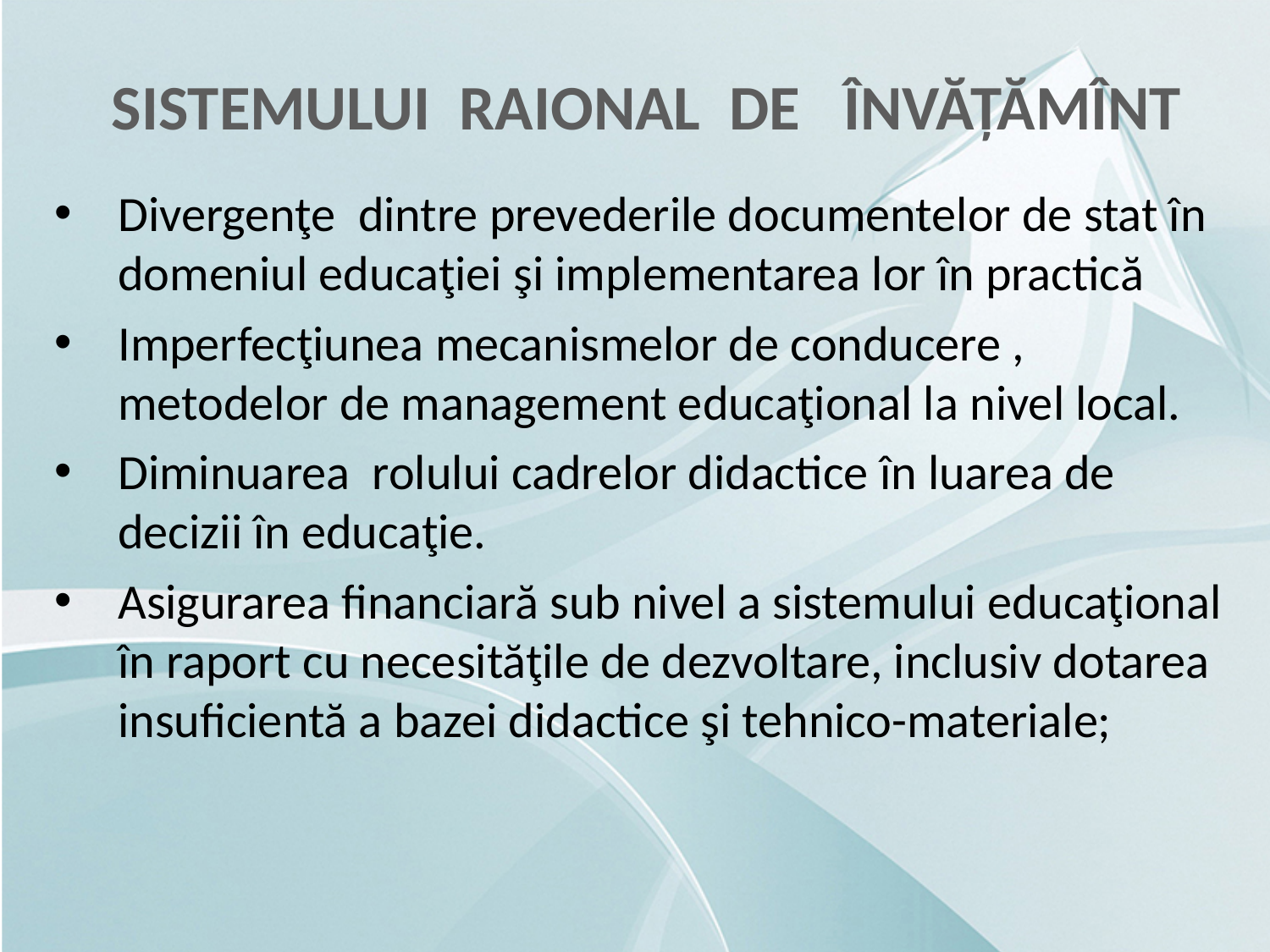

SISTEMULUI  RAIONAL  DE   ÎNVĂȚĂMÎNT
Divergenţe  dintre prevederile documentelor de stat în domeniul educaţiei şi implementarea lor în practică
Imperfecţiunea mecanismelor de conducere , metodelor de management educaţional la nivel local.
Diminuarea  rolului cadrelor didactice în luarea de decizii în educaţie.
Asigurarea financiară sub nivel a sistemului educaţional în raport cu necesităţile de dezvoltare, inclusiv dotarea insuficientă a bazei didactice şi tehnico-materiale;